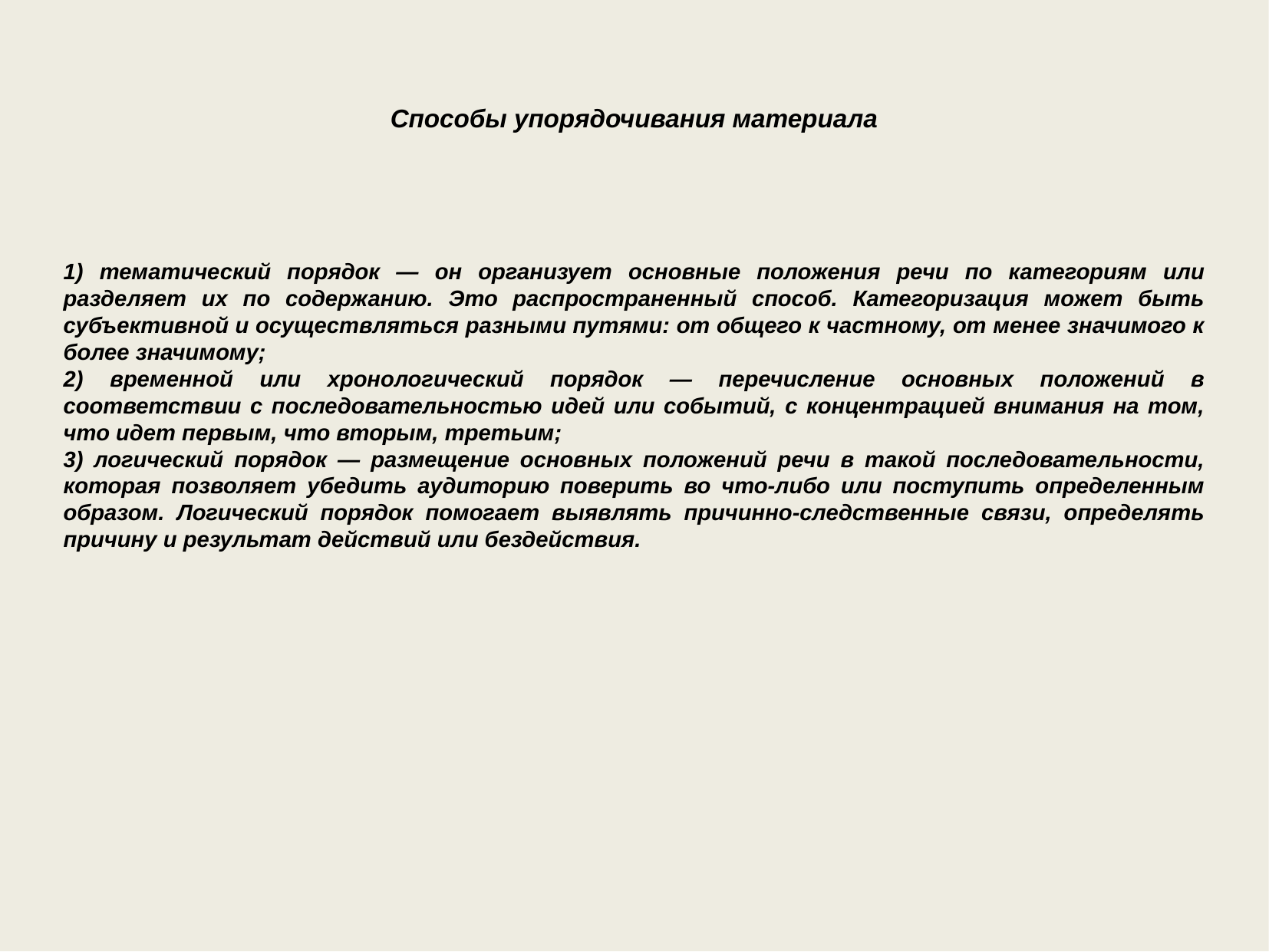

Способы упорядочивания материала

1) тематический порядок — он организует основные положения речи по категориям или разделяет их по содержанию. Это распространенный способ. Категоризация может быть субъективной и осуществляться разными путями: от общего к частному, от менее значимого к более значимому;
2) временной или хронологический порядок — перечисление основных положений в соответствии с последовательностью идей или событий, с концентрацией внимания на том, что идет первым, что вторым, третьим;
3) логический порядок — размещение основных положений речи в такой последовательности, которая позволяет убедить аудиторию поверить во что-либо или поступить определенным образом. Логический порядок помогает выявлять причинно-следственные связи, определять причину и результат действий или бездействия.